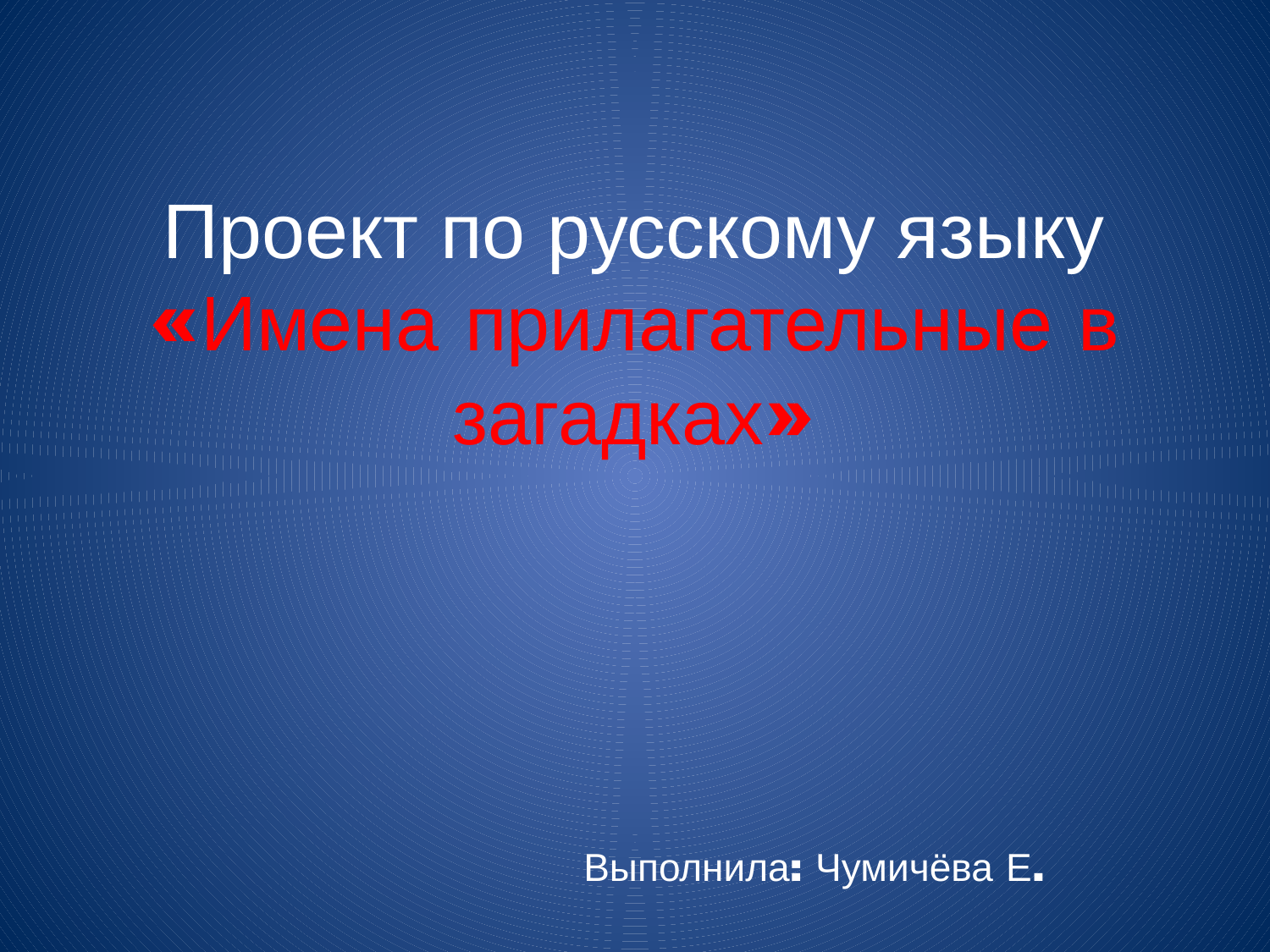

# Проект по русскому языку «Имена прилагательные в загадках»
Выполнила: Чумичёва Е.